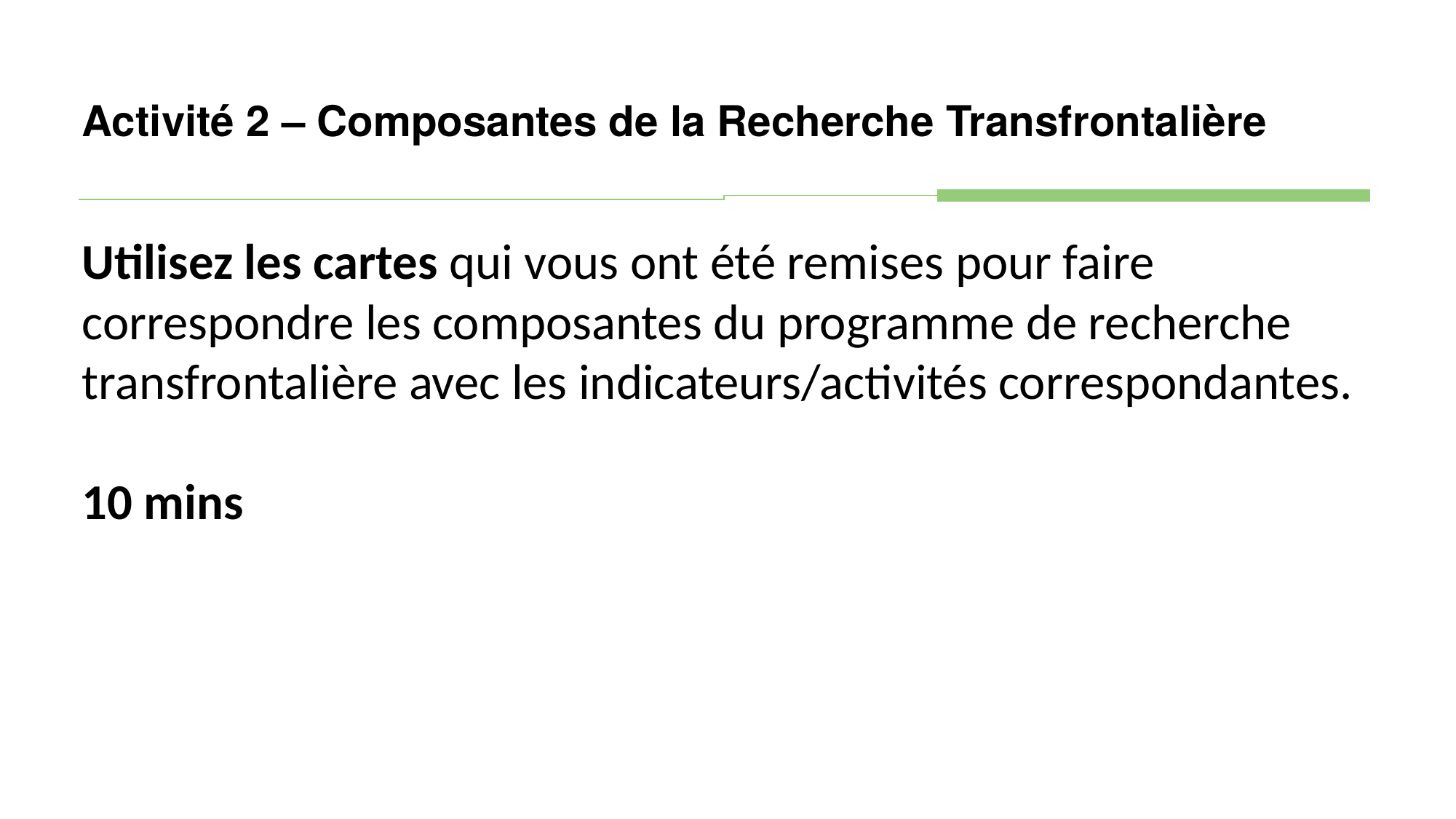

Activité 2 – Composantes de la Recherche Transfrontalière

Utilisez les cartes qui vous ont été remises pour faire correspondre les composantes du programme de recherche transfrontalière avec les indicateurs/activités correspondantes.

10 mins